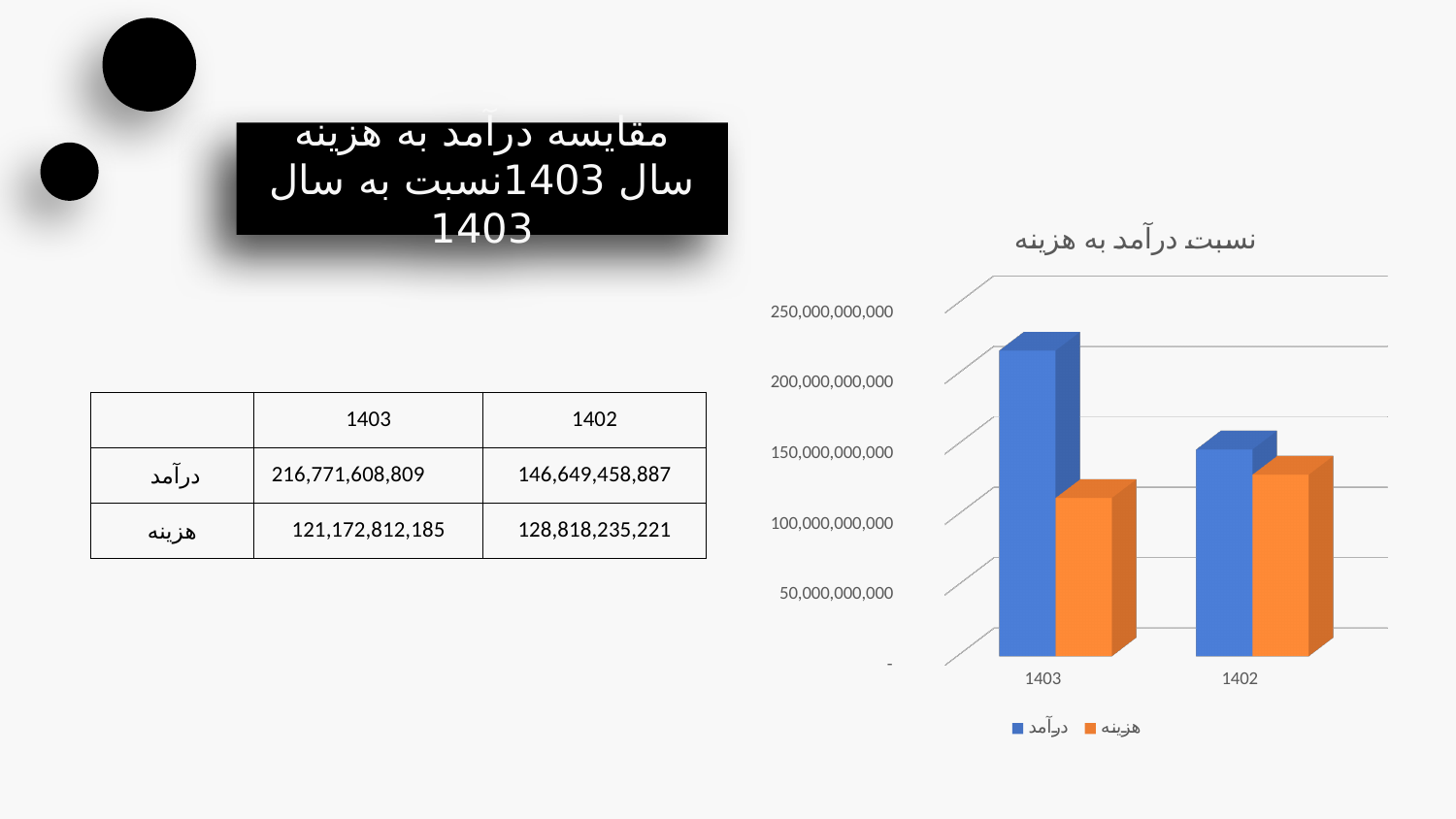

مقایسه درآمد به هزینه سال 1403نسبت به سال 1403

[unsupported chart]

|  | 1403 | 1402 |
| --- | --- | --- |
| درآمد | 216,771,608,809 | 146,649,458,887 |
| هزینه | 121,172,812,185 | 128,818,235,221 |